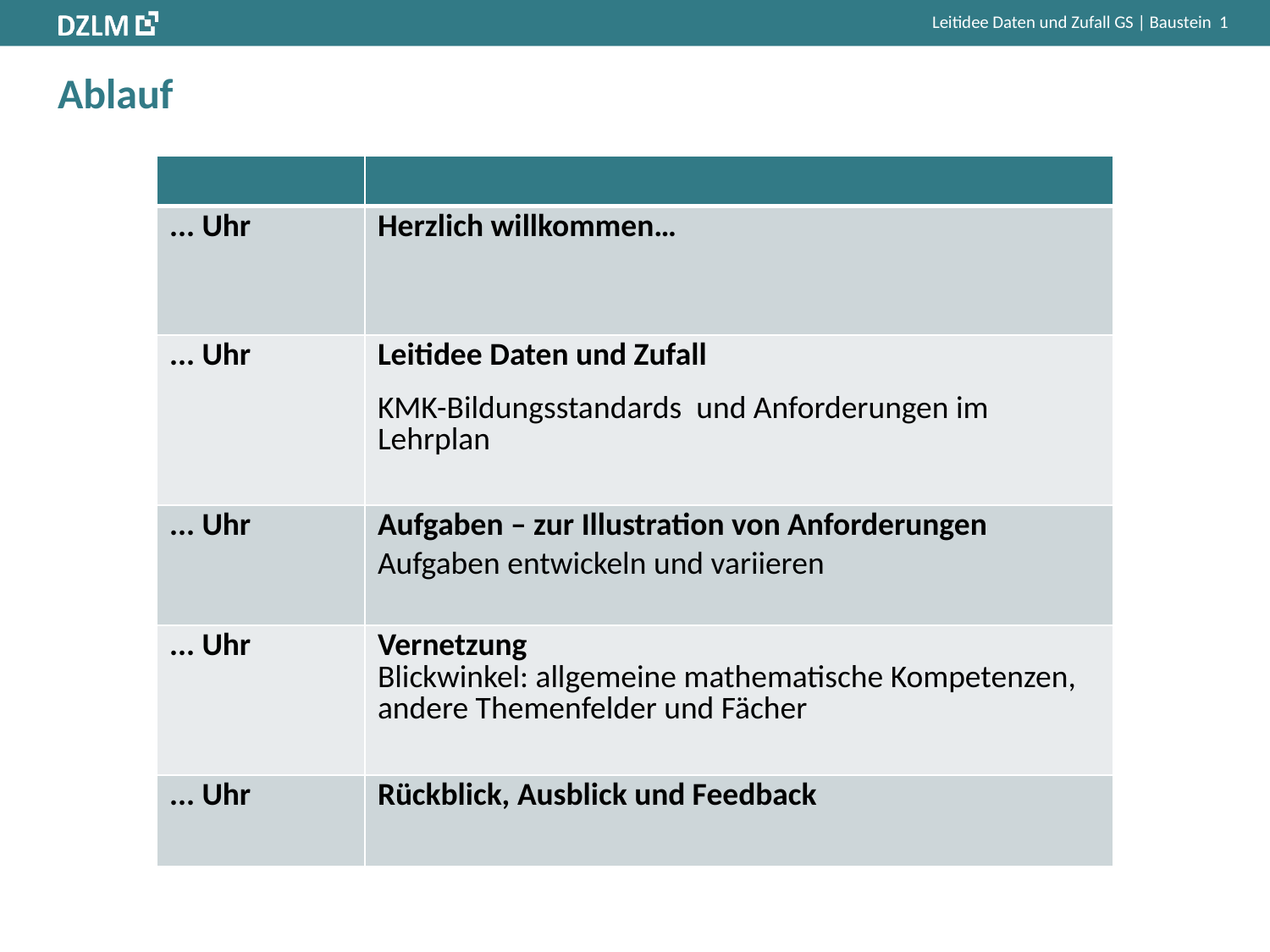

# Ablauf
|  |  |
| --- | --- |
| ... Uhr | Herzlich willkommen… |
| ... Uhr | Leitidee Daten und Zufall KMK-Bildungsstandards und Anforderungen im Lehrplan |
| ... Uhr | Aufgaben – zur Illustration von Anforderungen Aufgaben entwickeln und variieren |
| ... Uhr | Vernetzung Blickwinkel: allgemeine mathematische Kompetenzen, andere Themenfelder und Fächer |
| ... Uhr | Rückblick, Ausblick und Feedback |